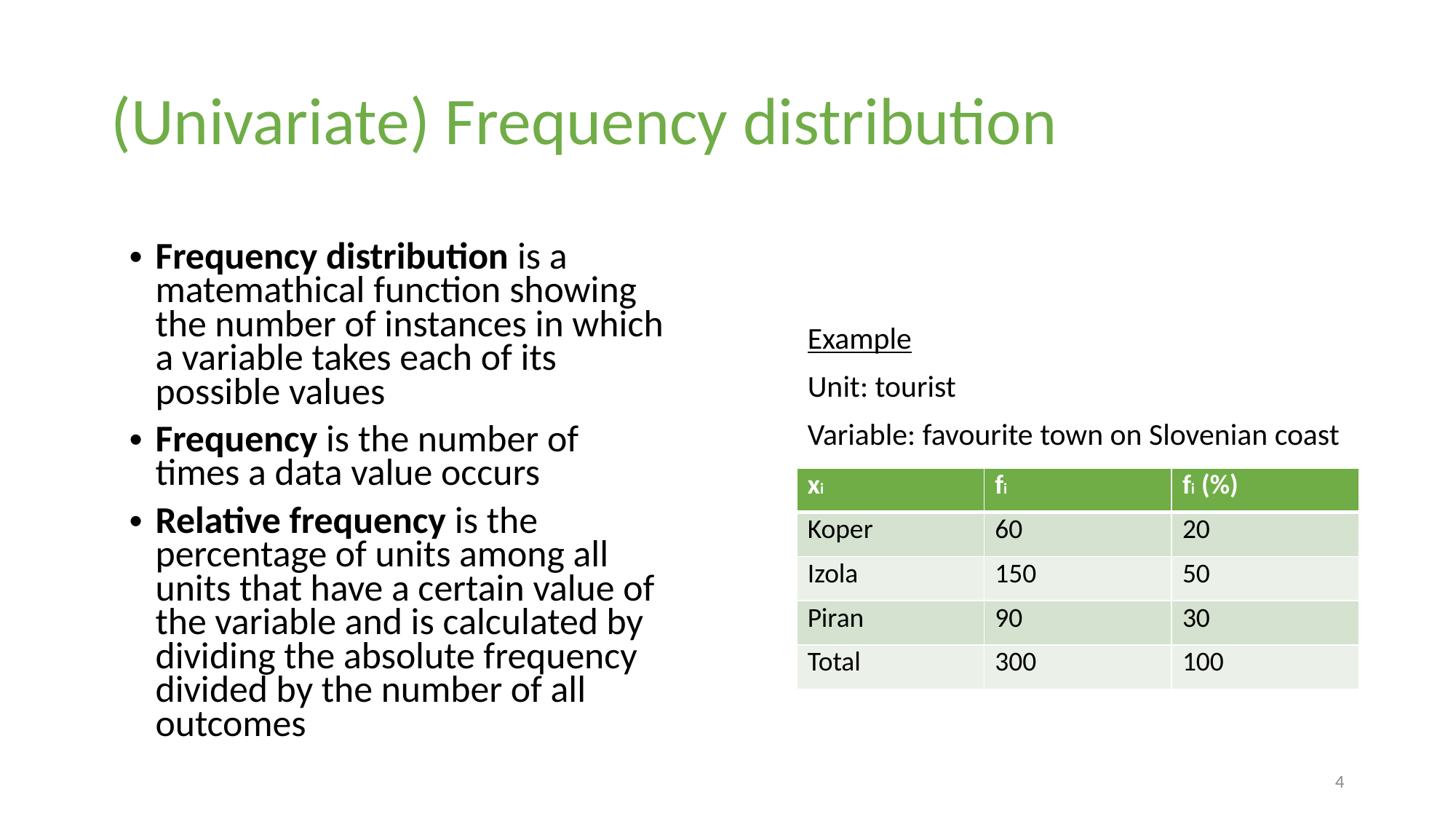

# (Univariate) Frequency distribution

Example
Unit: tourist
Variable: favourite town on Slovenian coast
Frequency distribution is a matemathical function showing the number of instances in which a variable takes each of its possible values
Frequency is the number of times a data value occurs
Relative frequency is the percentage of units among all units that have a certain value of the variable and is calculated by dividing the absolute frequency divided by the number of all outcomes
| xi | fi | fi (%) |
| --- | --- | --- |
| Koper | 60 | 20 |
| Izola | 150 | 50 |
| Piran | 90 | 30 |
| Total | 300 | 100 |
4